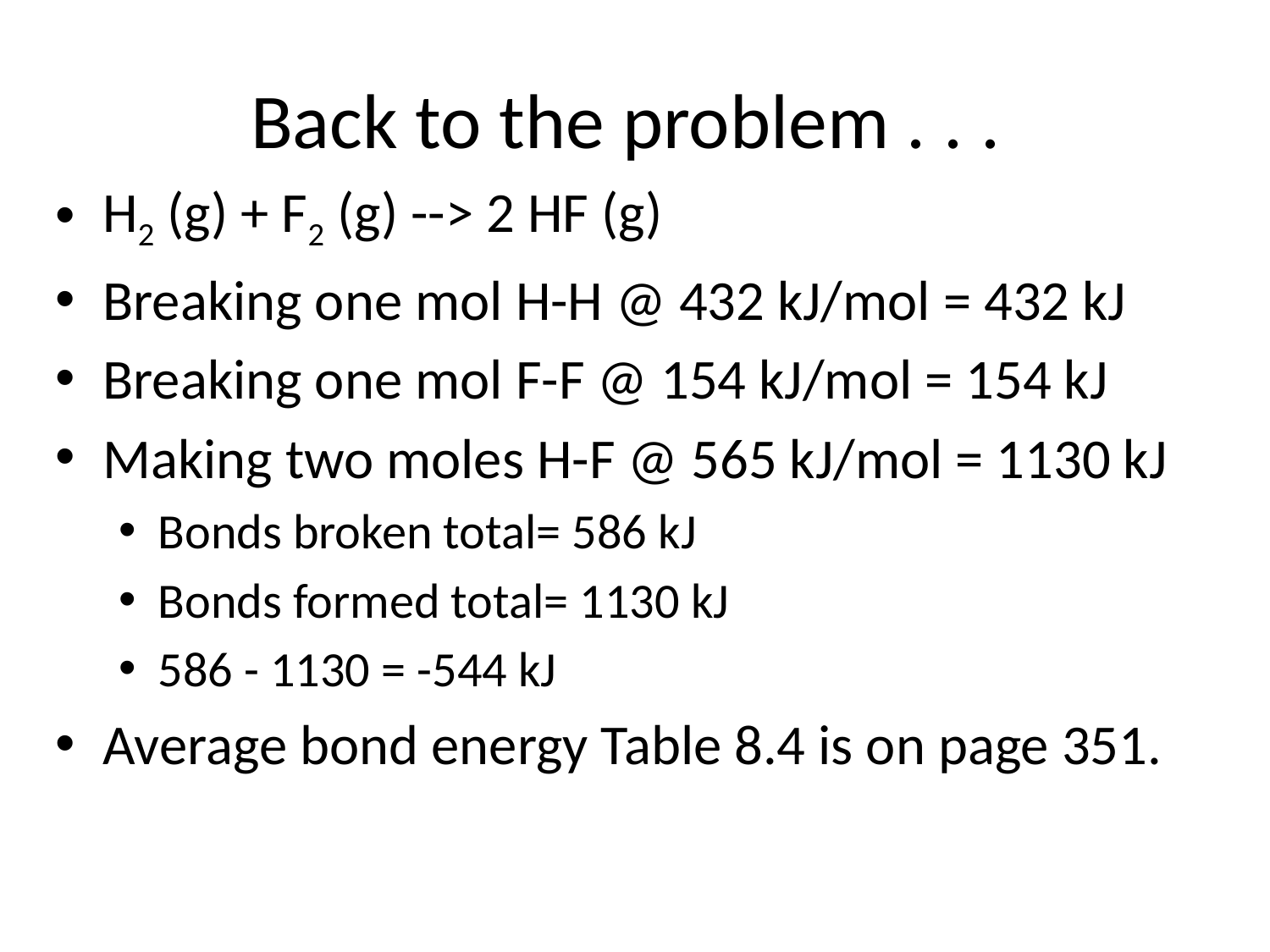

# Back to the problem . . .
H2 (g) + F2 (g) --> 2 HF (g)
Breaking one mol H-H @ 432 kJ/mol = 432 kJ
Breaking one mol F-F @ 154 kJ/mol = 154 kJ
Making two moles H-F @ 565 kJ/mol = 1130 kJ
Bonds broken total= 586 kJ
Bonds formed total= 1130 kJ
586 - 1130 = -544 kJ
Average bond energy Table 8.4 is on page 351.